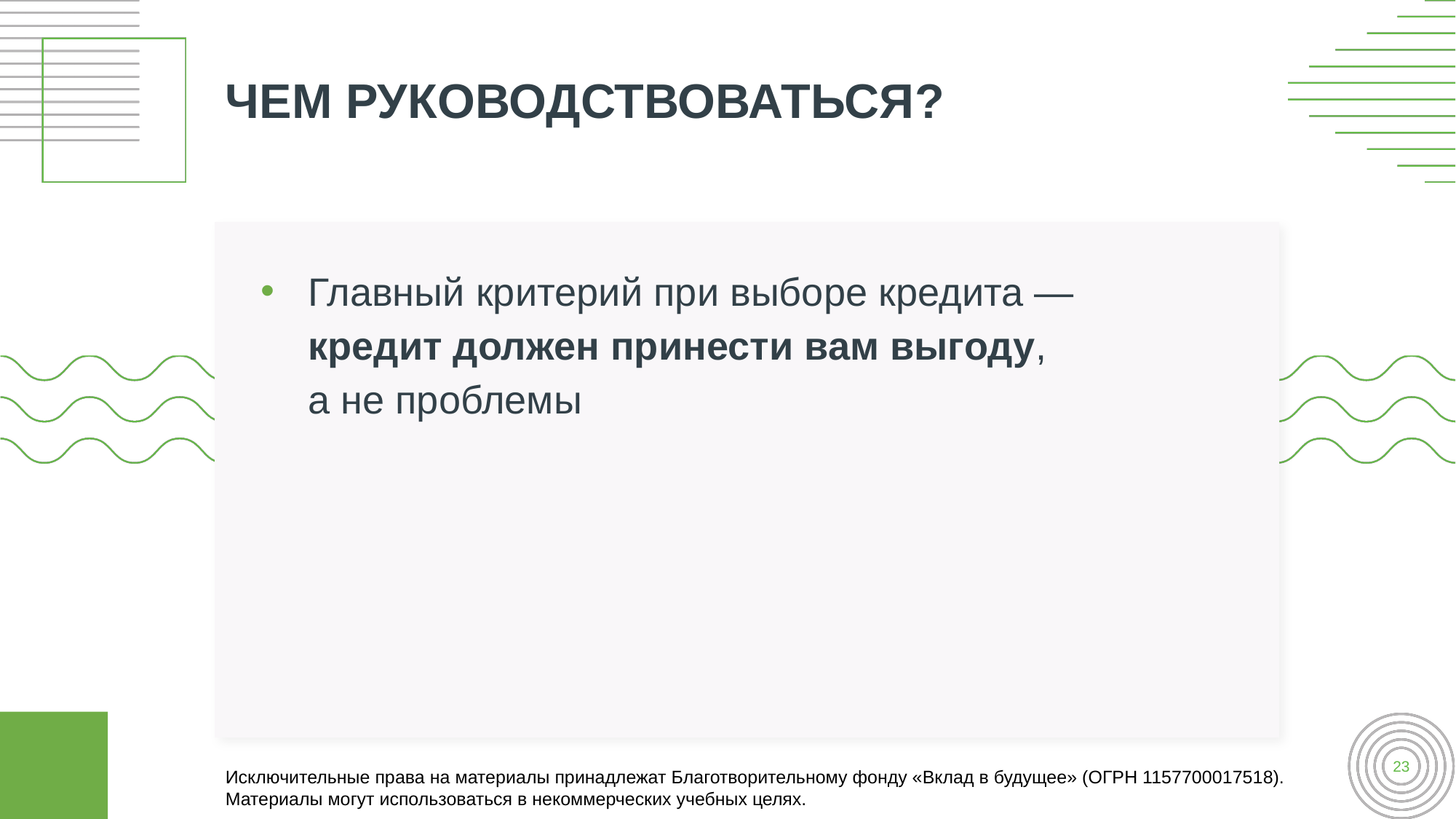

# ЧЕМ РУКОВОДСТВОВАТЬСЯ?
Главный критерий при выборе кредита —
кредит должен принести вам выгоду,
а не проблемы
23
Исключительные права на материалы принадлежат Благотворительному фонду «Вклад в будущее» (ОГРН 1157700017518).
Материалы могут использоваться в некоммерческих учебных целях.